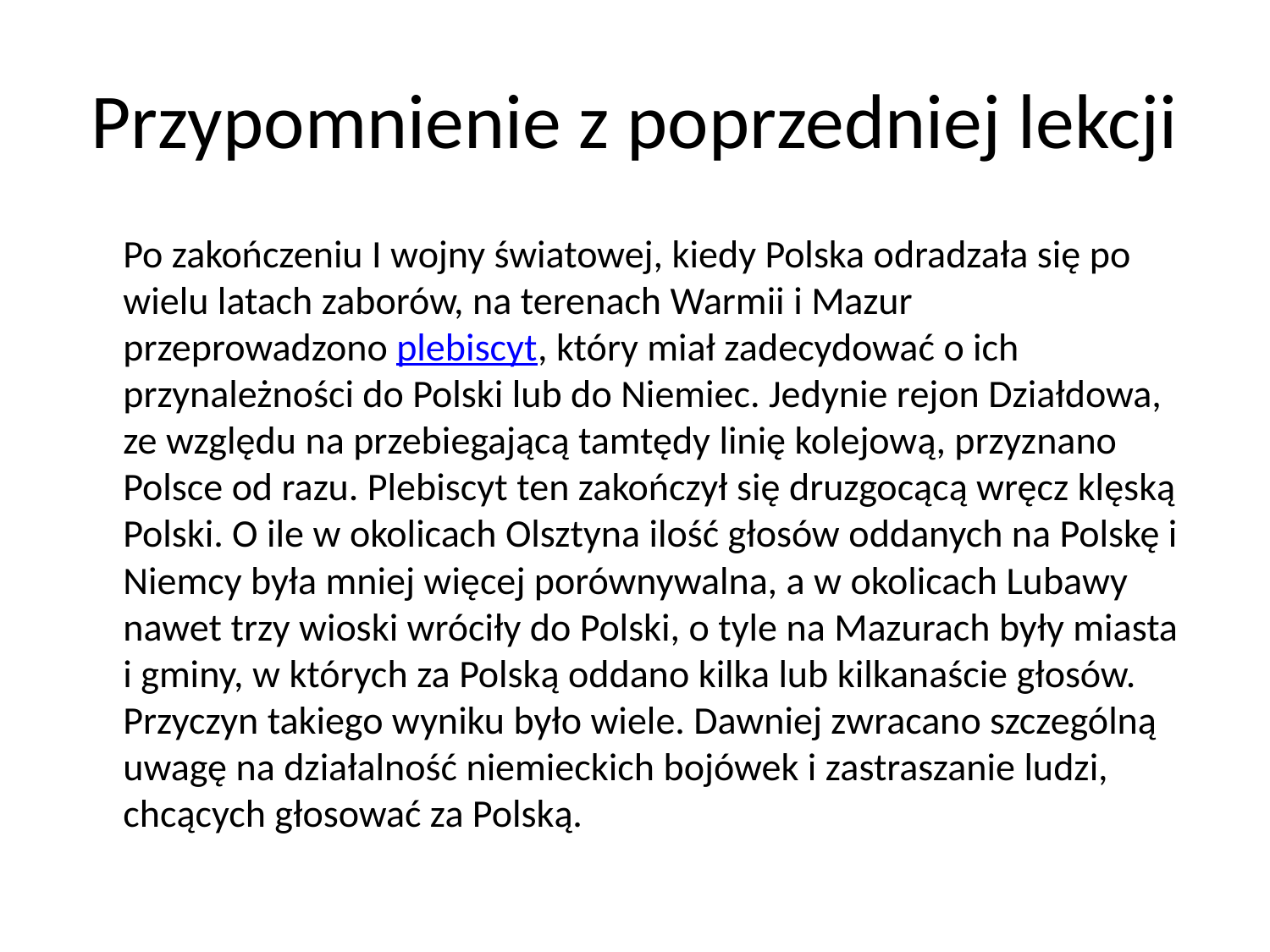

# Przypomnienie z poprzedniej lekcji
	Po zakończeniu I wojny światowej, kiedy Polska odradzała się po wielu latach zaborów, na terenach Warmii i Mazur przeprowadzono plebiscyt, który miał zadecydować o ich przynależności do Polski lub do Niemiec. Jedynie rejon Działdowa, ze względu na przebiegającą tamtędy linię kolejową, przyznano Polsce od razu. Plebiscyt ten zakończył się druzgocącą wręcz klęską Polski. O ile w okolicach Olsztyna ilość głosów oddanych na Polskę i Niemcy była mniej więcej porównywalna, a w okolicach Lubawy nawet trzy wioski wróciły do Polski, o tyle na Mazurach były miasta i gminy, w których za Polską oddano kilka lub kilkanaście głosów. Przyczyn takiego wyniku było wiele. Dawniej zwracano szczególną uwagę na działalność niemieckich bojówek i zastraszanie ludzi, chcących głosować za Polską.